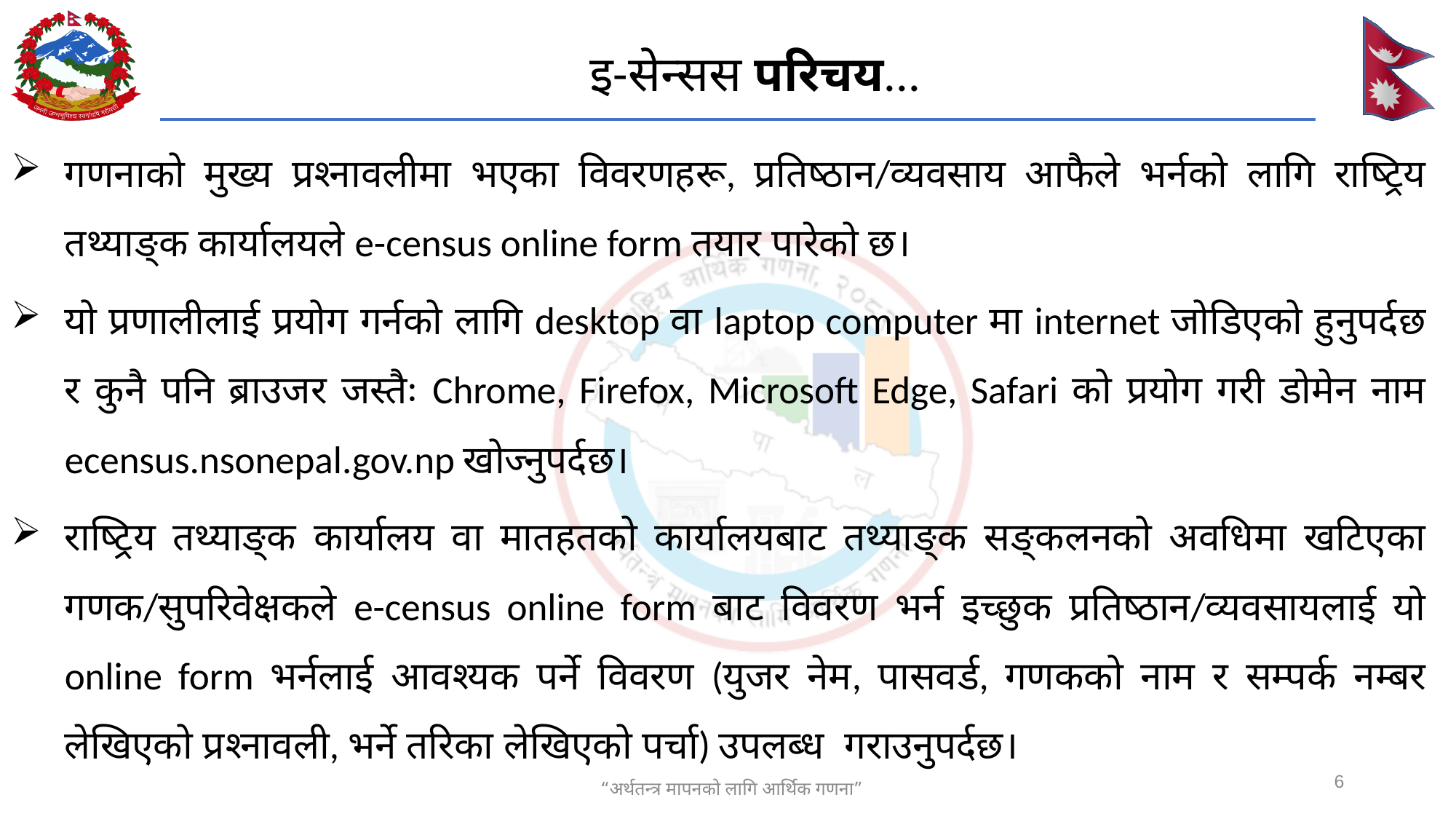

# इ-सेन्सस परिचय...
गणनाको मुख्य प्रश्नावलीमा भएका विवरणहरू, प्रतिष्ठान/व्यवसाय आफैले भर्नको लागि राष्ट्रिय तथ्याङ्क कार्यालयले e-census online form तयार पारेको छ।
यो प्रणालीलाई प्रयोग गर्नको लागि desktop वा laptop computer मा internet जोडिएको हुनुपर्दछ र कुनै पनि ब्राउजर जस्तैः Chrome, Firefox, Microsoft Edge, Safari को प्रयोग गरी डोमेन नाम ecensus.nsonepal.gov.np खोज्नुपर्दछ।
राष्ट्रिय तथ्याङ्क कार्यालय वा मातहतको कार्यालयबाट तथ्याङ्क सङ्कलनको अवधिमा खटिएका गणक/सुपरिवेक्षकले e-census online form बाट विवरण भर्न इच्छुक प्रतिष्ठान/व्यवसायलाई यो online form भर्नलाई आवश्यक पर्ने विवरण (युजर नेम, पासवर्ड, गणकको नाम र सम्पर्क नम्बर लेखिएको प्रश्नावली, भर्ने तरिका लेखिएको पर्चा) उपलब्ध  गराउनुपर्दछ।

6
“अर्थतन्त्र मापनको लागि आर्थिक गणना”